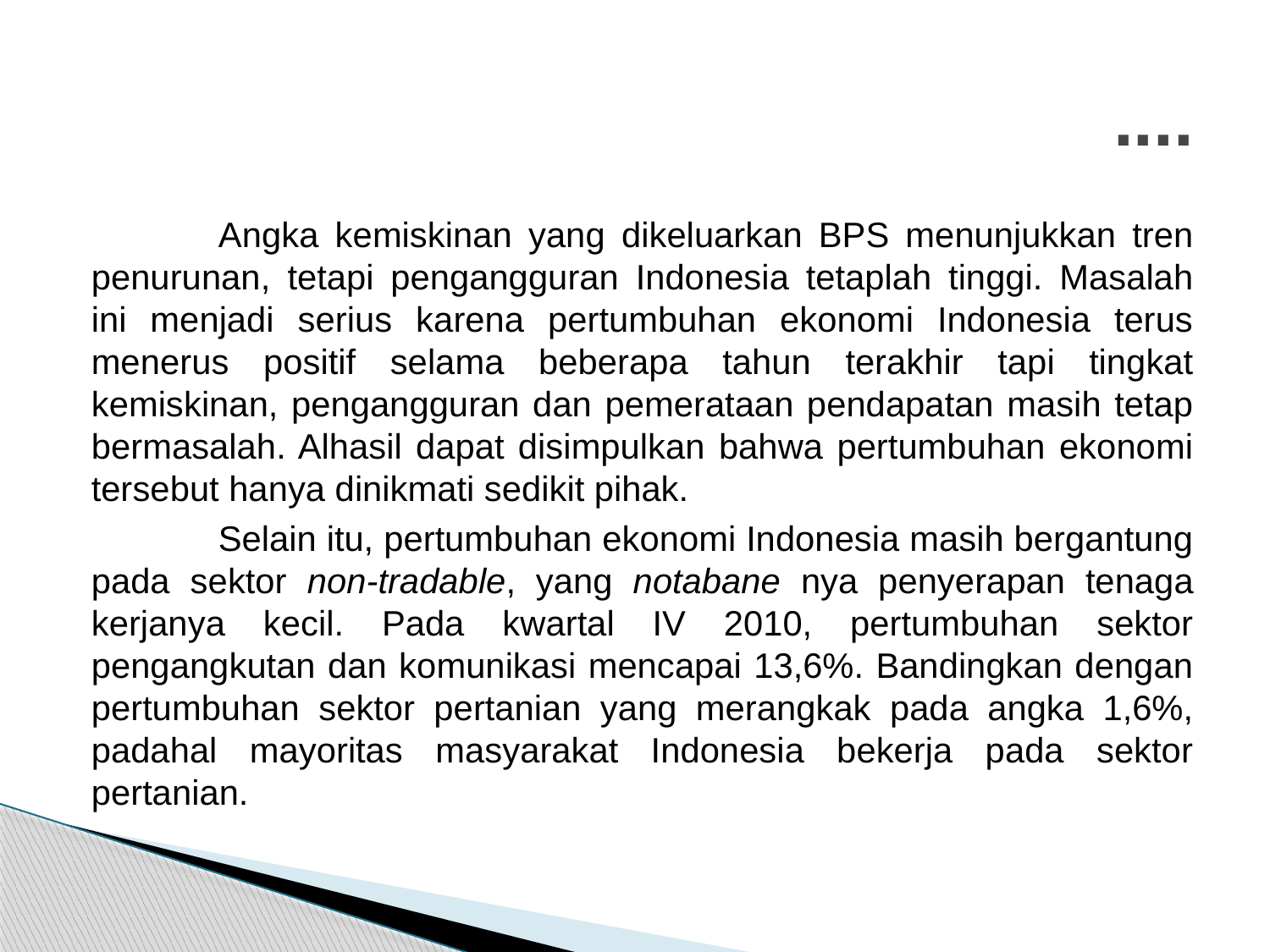

# ....
	Angka kemiskinan yang dikeluarkan BPS menunjukkan tren penurunan, tetapi pengangguran Indonesia tetaplah tinggi. Masalah ini menjadi serius karena pertumbuhan ekonomi Indonesia terus menerus positif selama beberapa tahun terakhir tapi tingkat kemiskinan, pengangguran dan pemerataan pendapatan masih tetap bermasalah. Alhasil dapat disimpulkan bahwa pertumbuhan ekonomi tersebut hanya dinikmati sedikit pihak.
	Selain itu, pertumbuhan ekonomi Indonesia masih bergantung pada sektor non-tradable, yang notabane nya penyerapan tenaga kerjanya kecil. Pada kwartal IV 2010, pertumbuhan sektor pengangkutan dan komunikasi mencapai 13,6%. Bandingkan dengan pertumbuhan sektor pertanian yang merangkak pada angka 1,6%, padahal mayoritas masyarakat Indonesia bekerja pada sektor pertanian.